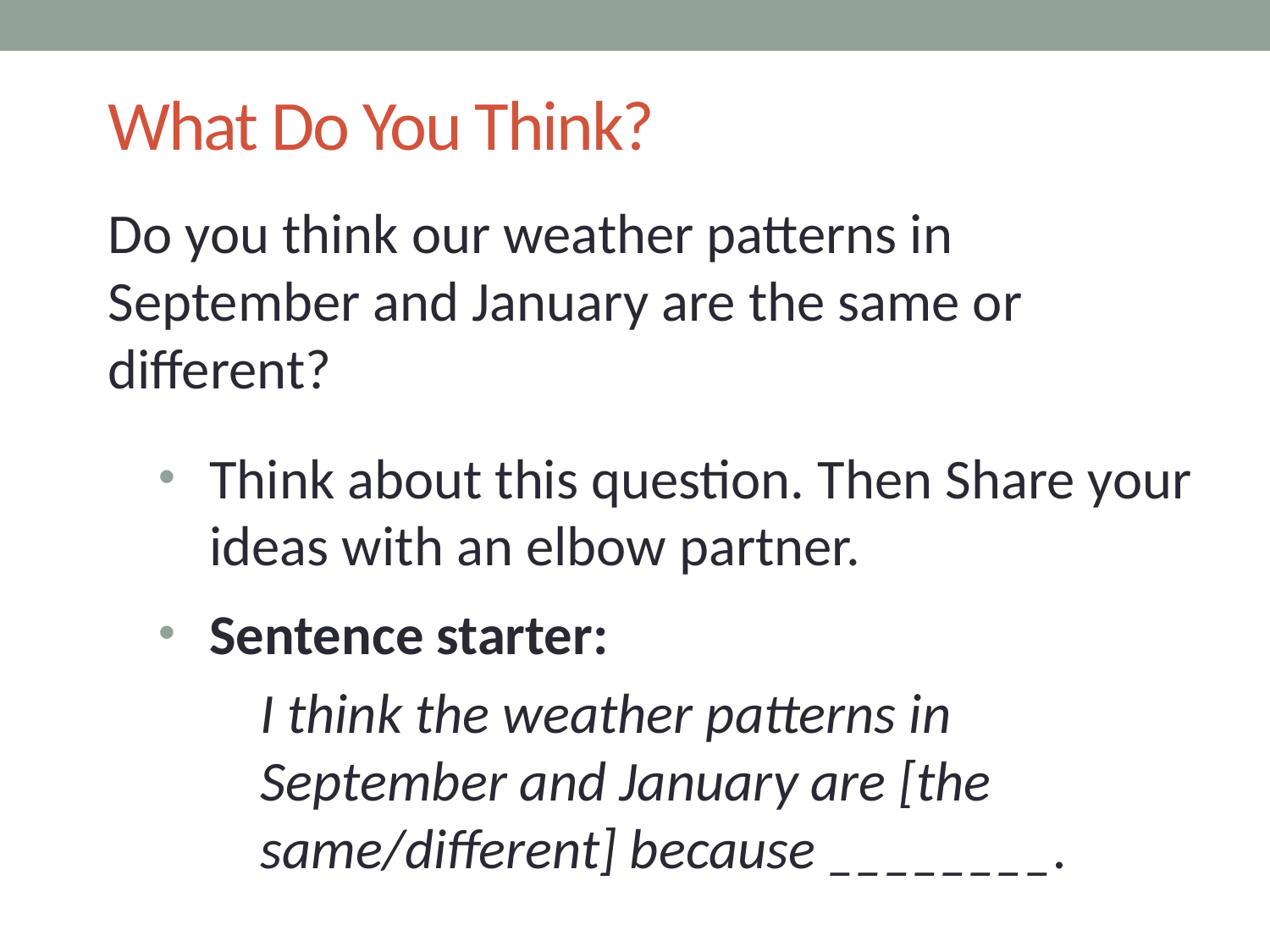

# What Do You Think?
Do you think our weather patterns in September and January are the same or different?
Think about this question. Then Share your ideas with an elbow partner.
Sentence starter:
I think the weather patterns in September and January are [the same/different] because ________.